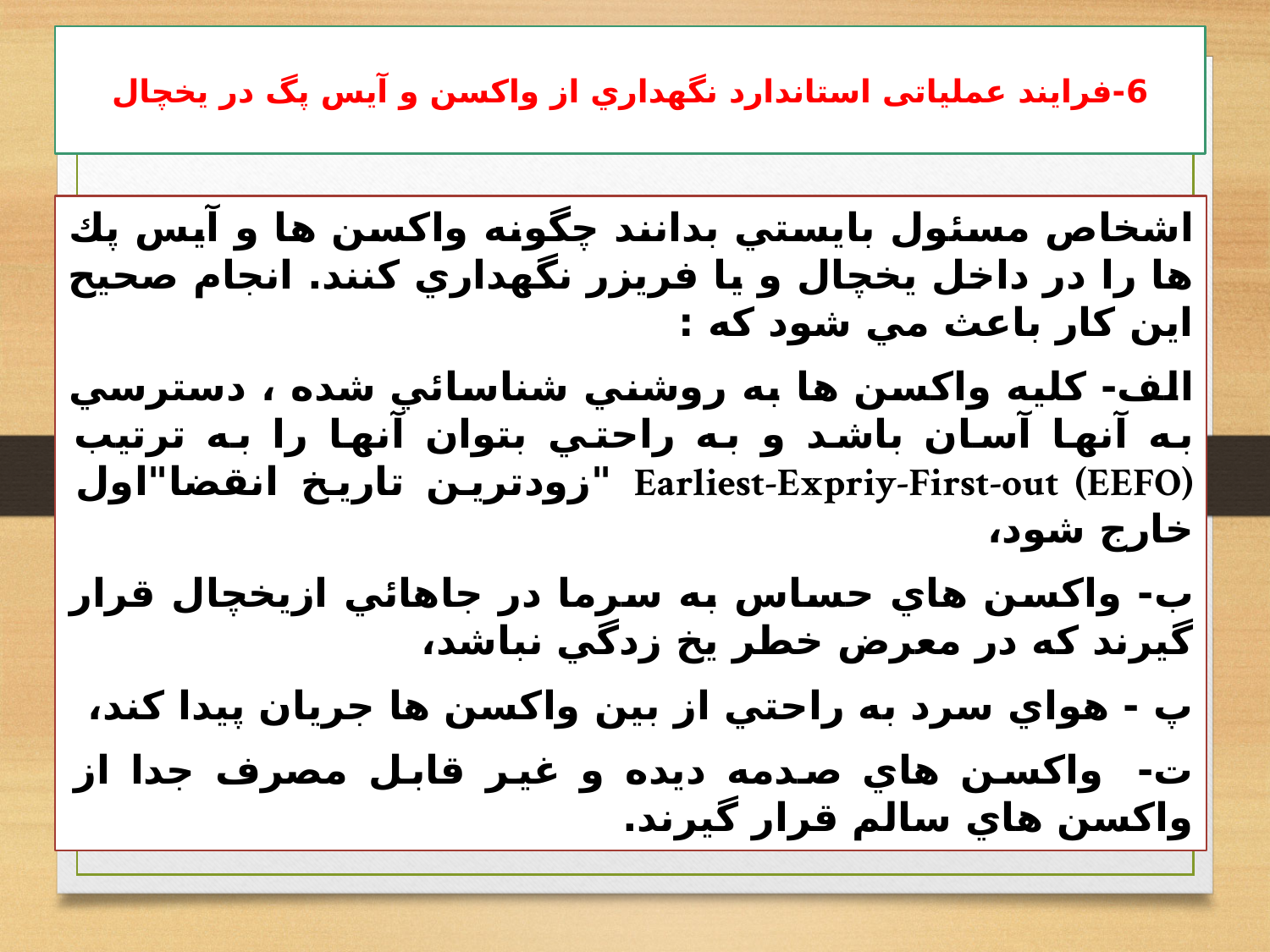

# 6-فرایند عملیاتی استاندارد نگهداري از واكسن و آيس پگ در يخچال
اشخاص مسئول بايستي بدانند چگونه واكسن ها و آيس پك ها را در داخل يخچال و يا فريزر نگهداري كنند. انجام صحيح اين كار باعث مي شود كه :
الف- كليه واكسن ها به روشني شناسائي شده ، دسترسي به آنها آسان باشد و به راحتي بتوان آنها را به ترتيب Earliest-Expriy-First-out (EEFO) "زودترين تاريخ انقضا"اول خارج شود،
ب- واكسن هاي حساس به سرما در جاهائي ازيخچال قرار گيرند كه در معرض خطر يخ زدگي نباشد،
پ - هواي سرد به راحتي از بين واكسن ها جريان پيدا كند،
ت-  واكسن هاي صدمه ديده و غير قابل مصرف جدا از واكسن هاي سالم قرار گيرند.